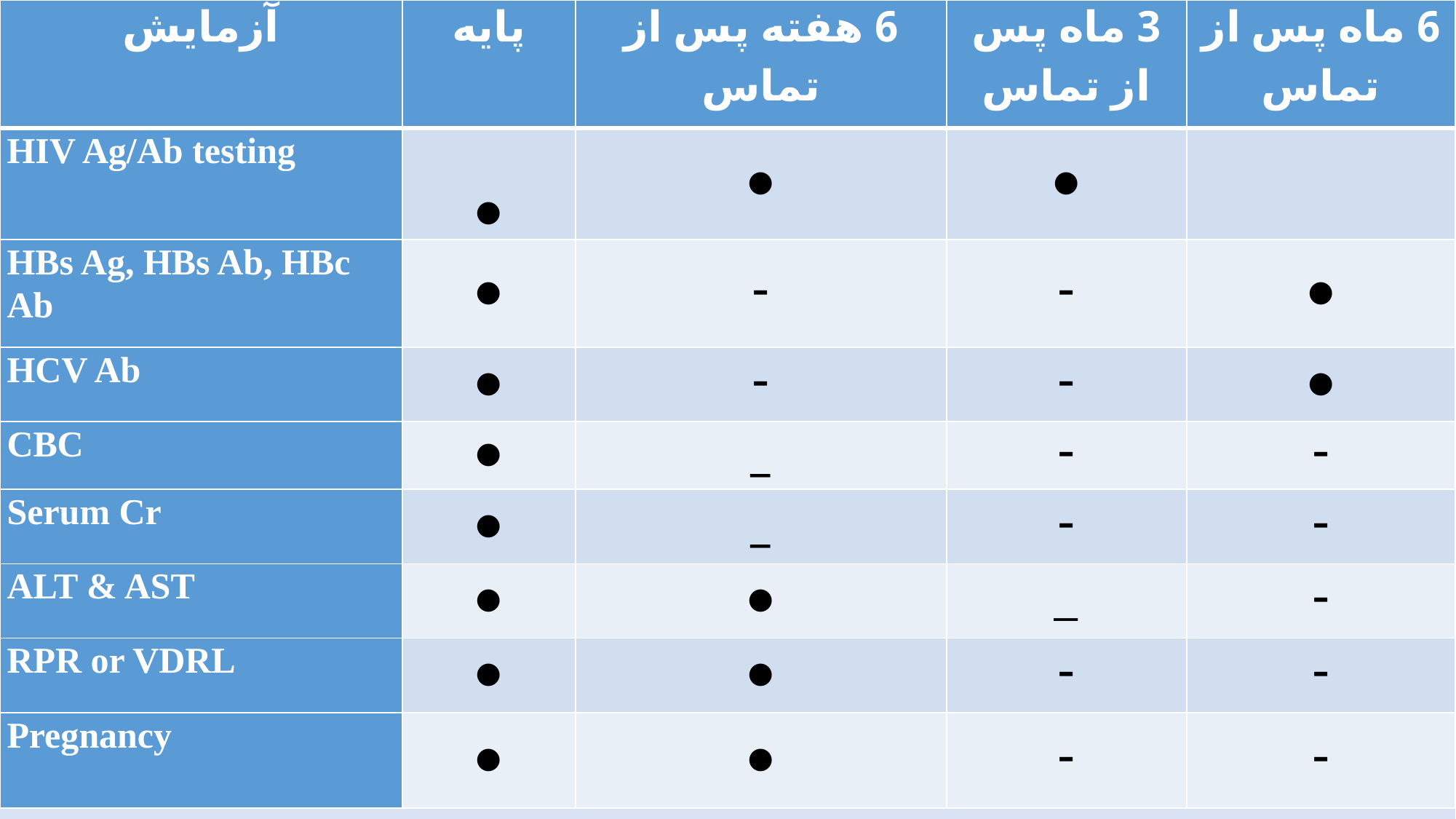

| آزمایش | پایه | 6 هفته پس از تماس | 3 ماه پس از تماس | 6 ماه پس از تماس |
| --- | --- | --- | --- | --- |
| HIV Ag/Ab testing | ● | ● | ● |  |
| HBs Ag, HBs Ab, HBc Ab | ● | − | − | ● |
| HCV Ab | ● | − | − | ● |
| CBC | ● | \_ | − | − |
| Serum Cr | ● | \_ | − | − |
| ALT & AST | ● | ● | \_ | − |
| RPR or VDRL | ● | ● | − | − |
| Pregnancy | ● | ● | − | − |